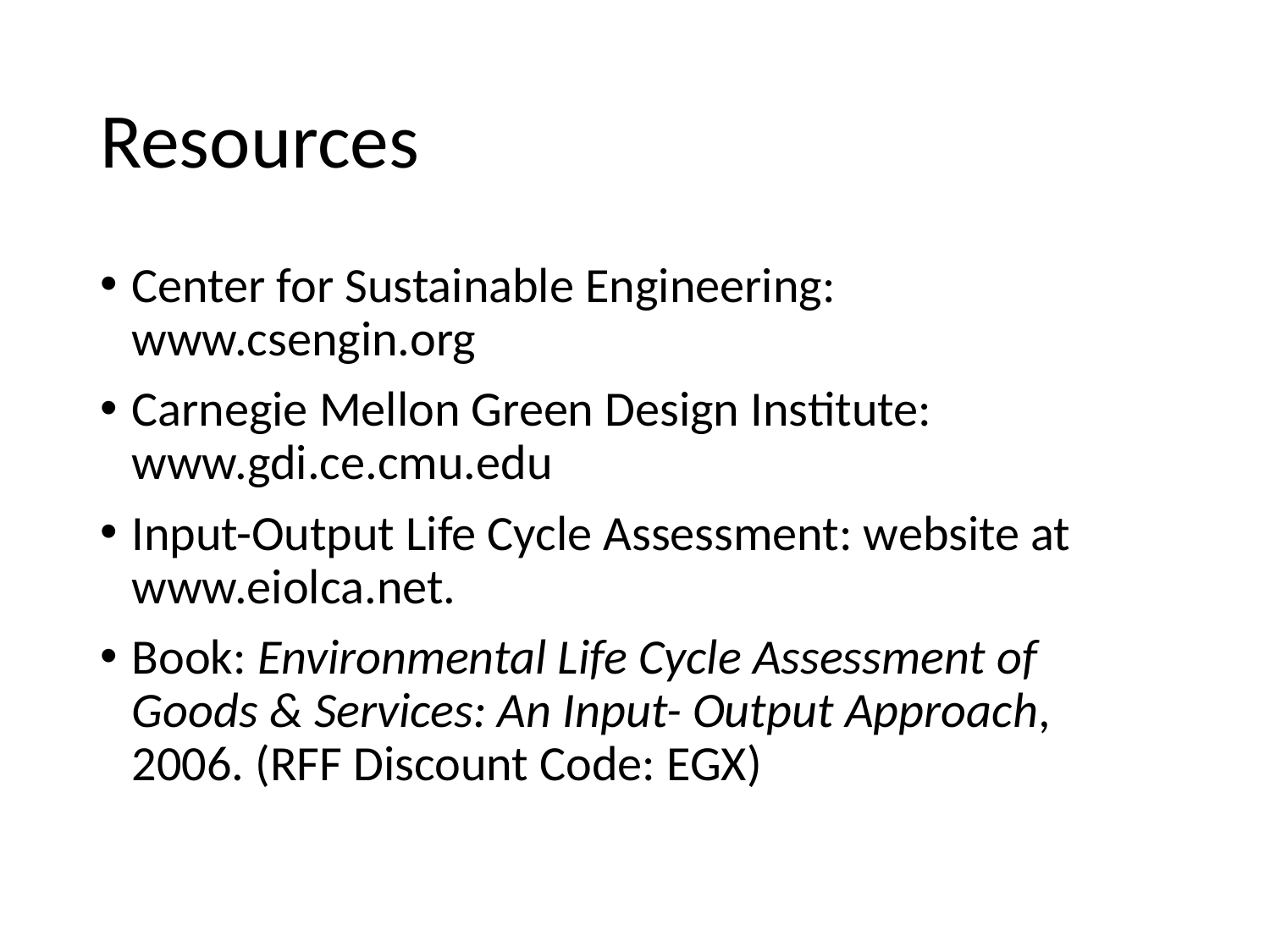

# Resources
Center for Sustainable Engineering: www.csengin.org
Carnegie Mellon Green Design Institute: www.gdi.ce.cmu.edu
Input-Output Life Cycle Assessment: website at www.eiolca.net.
Book: Environmental Life Cycle Assessment of Goods & Services: An Input- Output Approach, 2006. (RFF Discount Code: EGX)